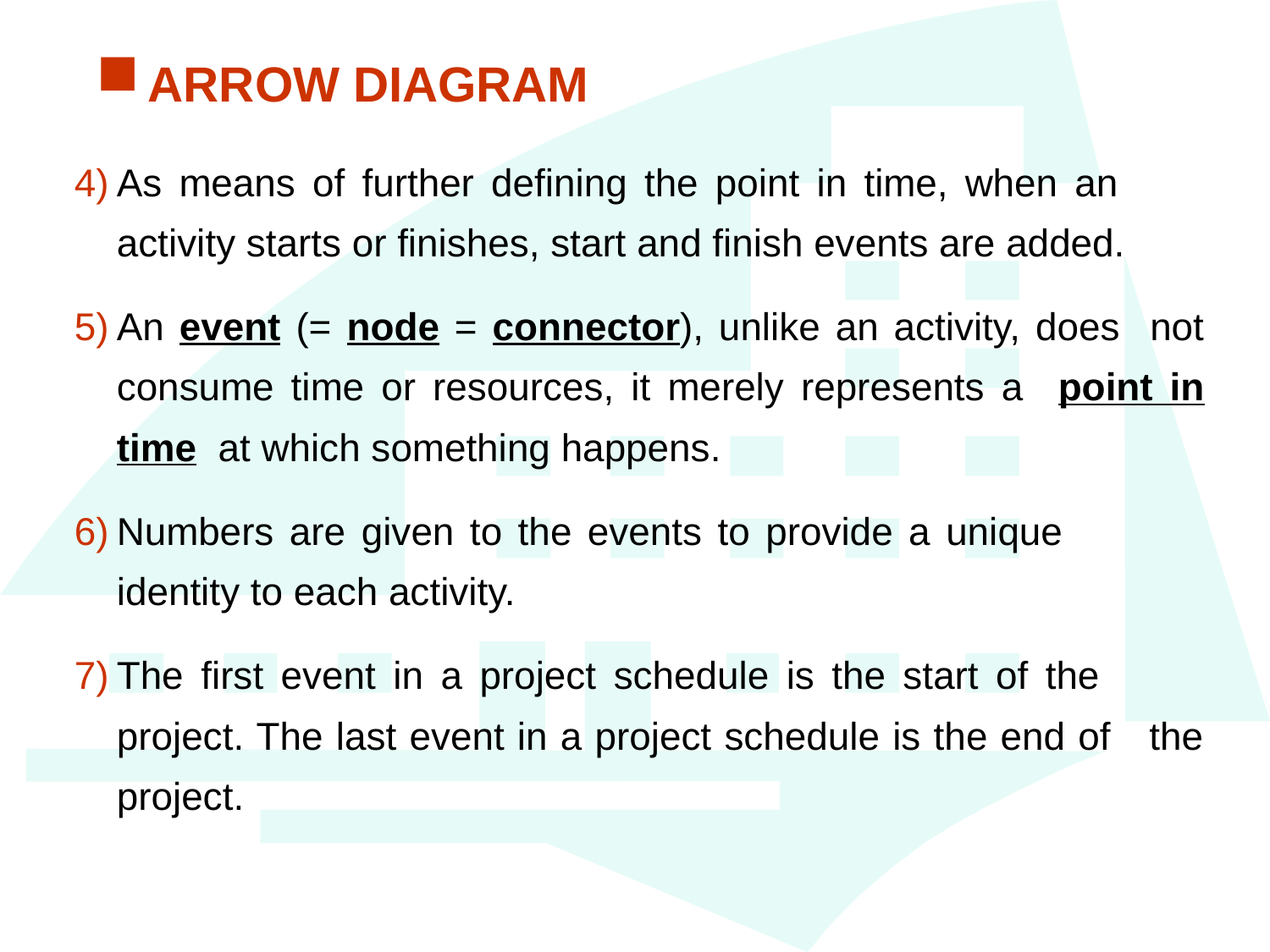

ARROW DIAGRAM
As means of further defining the point in time, when an      activity starts or finishes, start and finish events are added.

An event (= node = connector), unlike an activity, does  not consume time or resources, it merely represents a  point in time  at which something happens.

Numbers are given to the events to provide a unique          identity to each activity.

The first event in a project schedule is the start of the       project. The last event in a project schedule is the end of   the project.